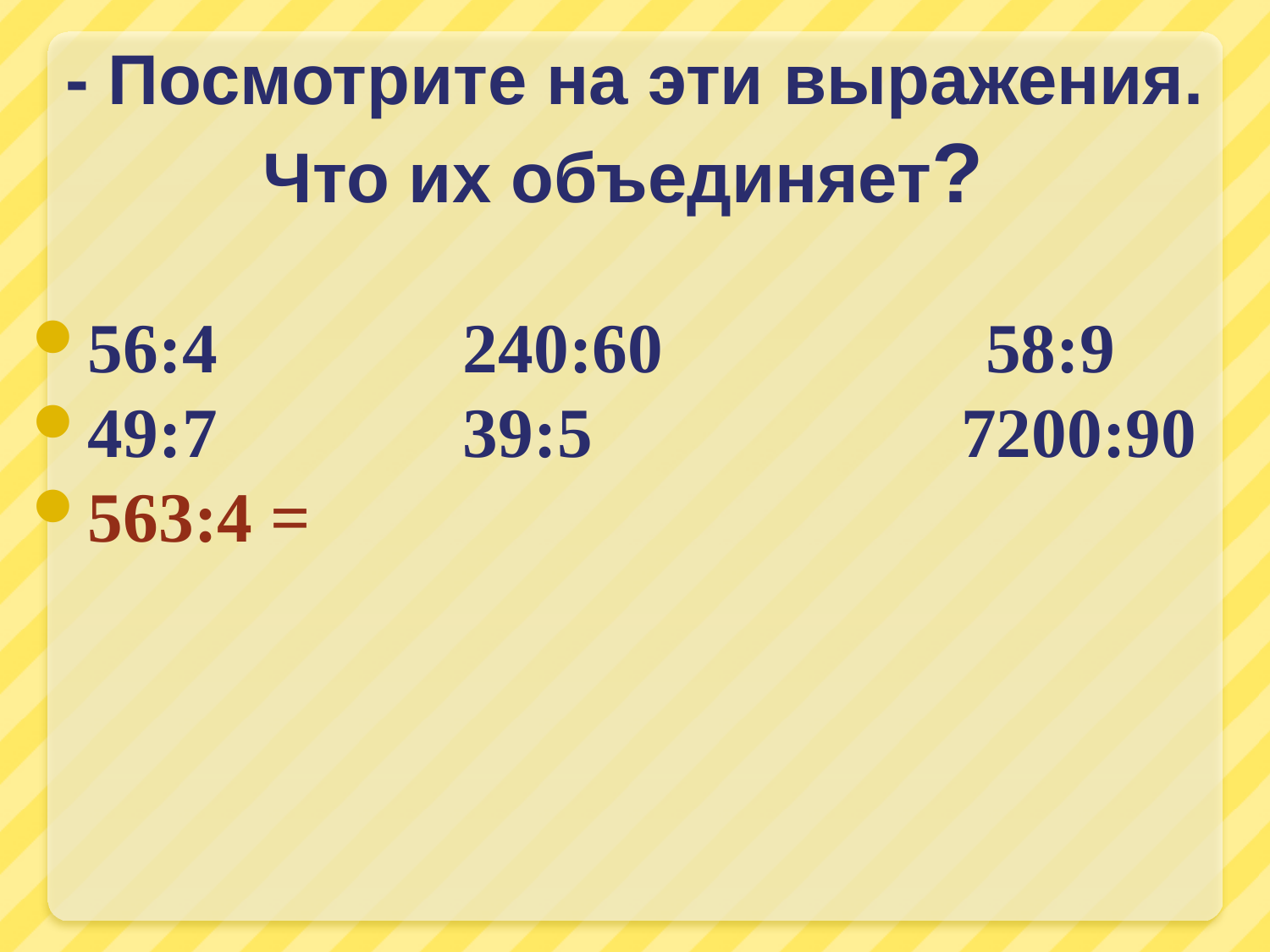

# - Посмотрите на эти выражения. Что их объединяет?
56:4              240:60	                58:9
49:7              39:5                     7200:90
563:4 =